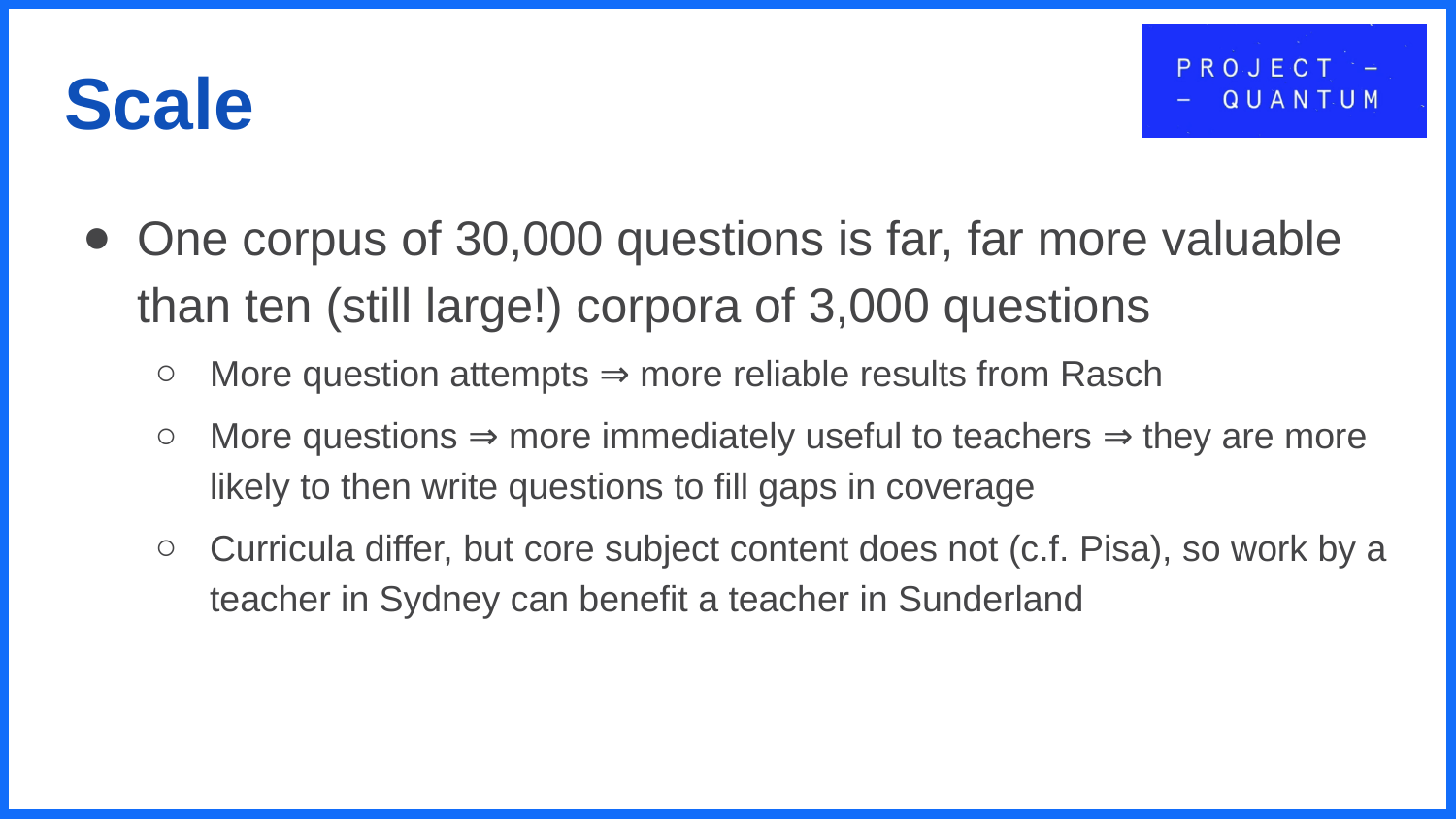

# Scale
One corpus of 30,000 questions is far, far more valuable than ten (still large!) corpora of 3,000 questions
More question attempts ⇒ more reliable results from Rasch
More questions ⇒ more immediately useful to teachers ⇒ they are more likely to then write questions to fill gaps in coverage
Curricula differ, but core subject content does not (c.f. Pisa), so work by a teacher in Sydney can benefit a teacher in Sunderland